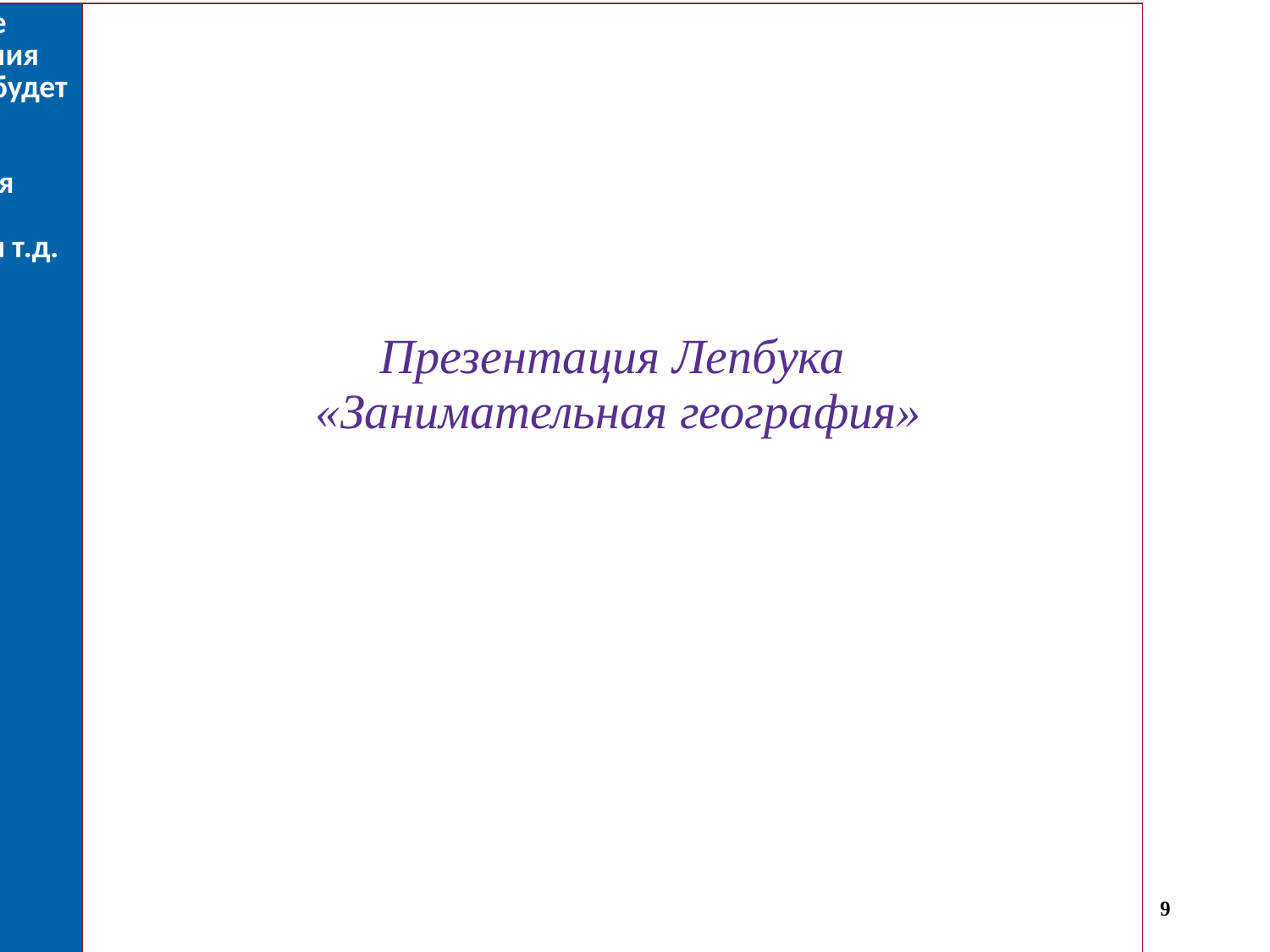

| Как после завершения Проекта будет дальше работать проектная модель, система и т.д. | Презентация Лепбука «Занимательная география» |
| --- | --- |
9